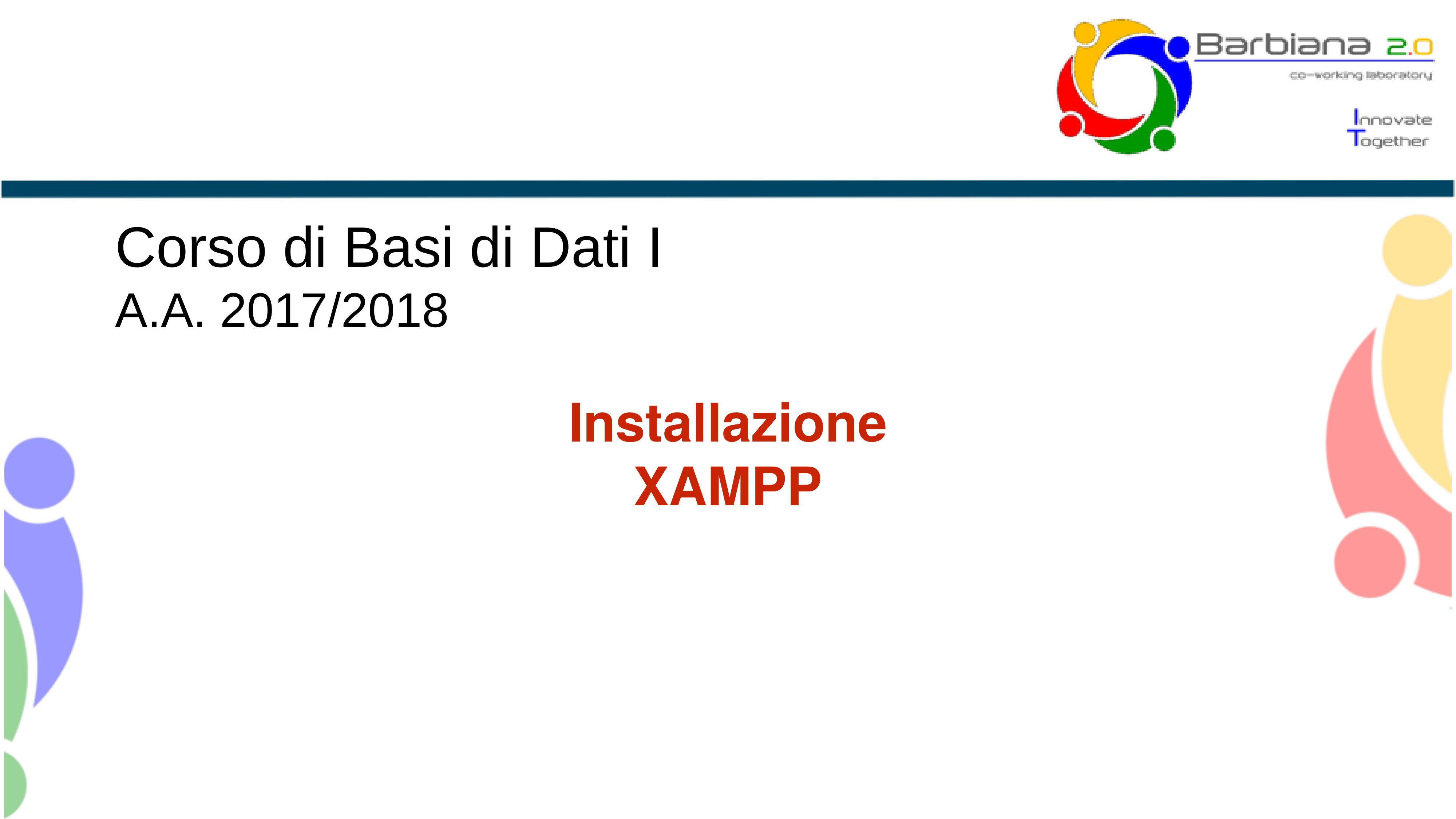

# Corso di Basi di Dati I
A.A. 2017/2018
Installazione
XAMPP